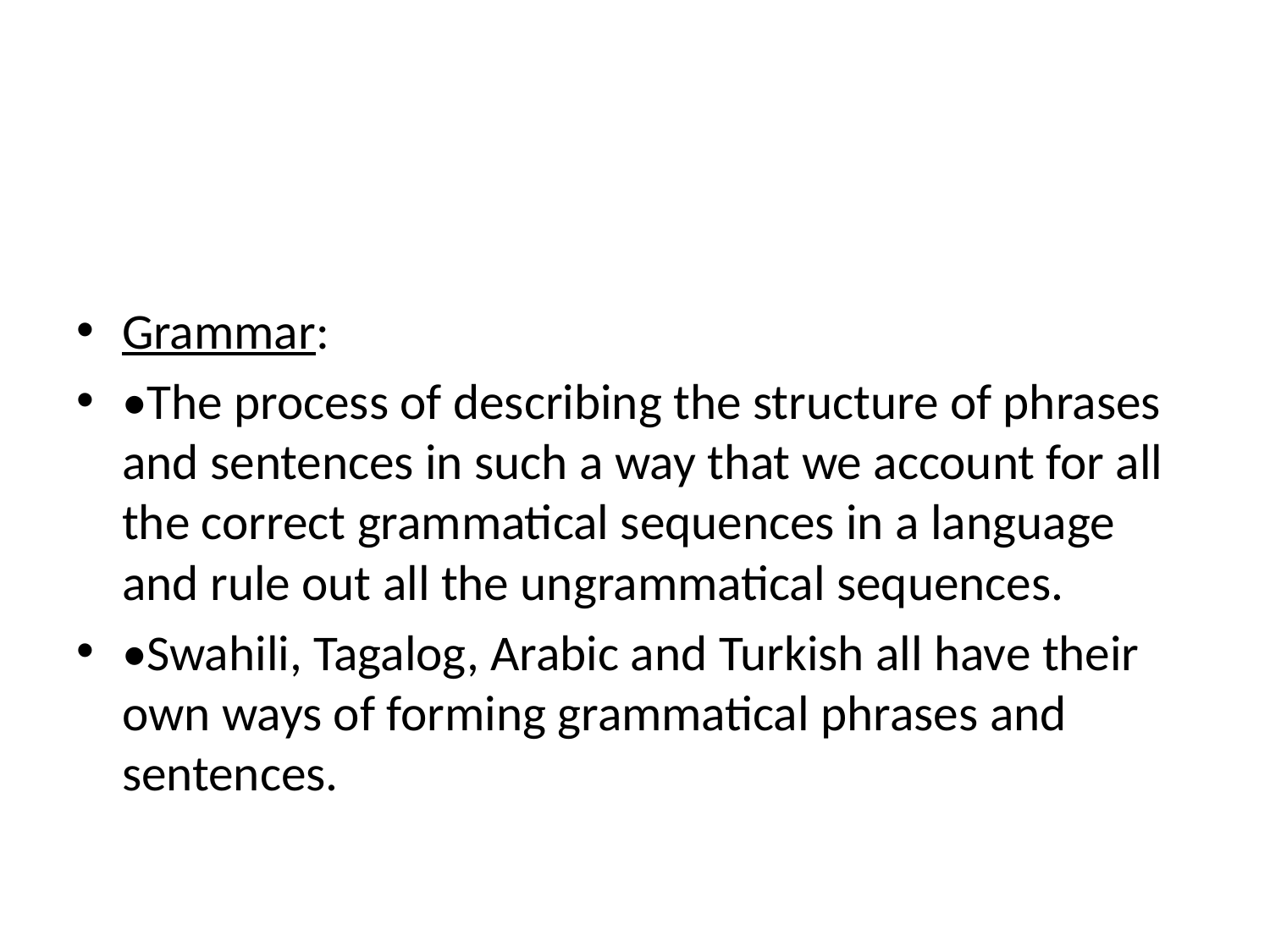

#

Grammar:
•The process of describing the structure of phrases and sentences in such a way that we account for all the correct grammatical sequences in a language and rule out all the ungrammatical sequences.
•Swahili, Tagalog, Arabic and Turkish all have their own ways of forming grammatical phrases and sentences.